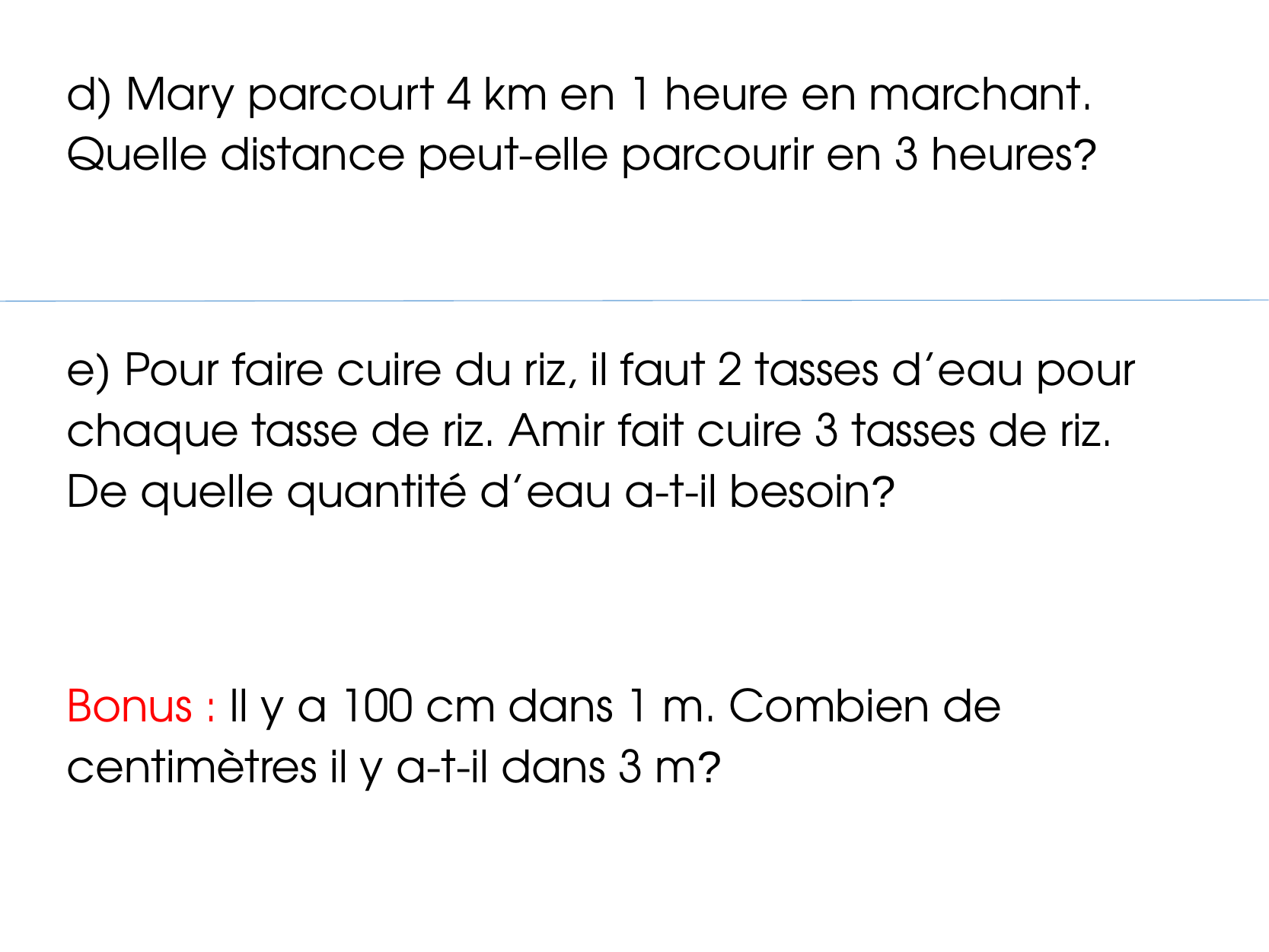

d) Mary parcourt 4 km en 1 heure en marchant. Quelle distance peut-elle parcourir en 3 heures?
e) Pour faire cuire du riz, il faut 2 tasses d’eau pour chaque tasse de riz. Amir fait cuire 3 tasses de riz.
De quelle quantité d’eau a-t-il besoin?
Bonus : Il y a 100 cm dans 1 m. Combien de centimètres il y a-t-il dans 3 m?